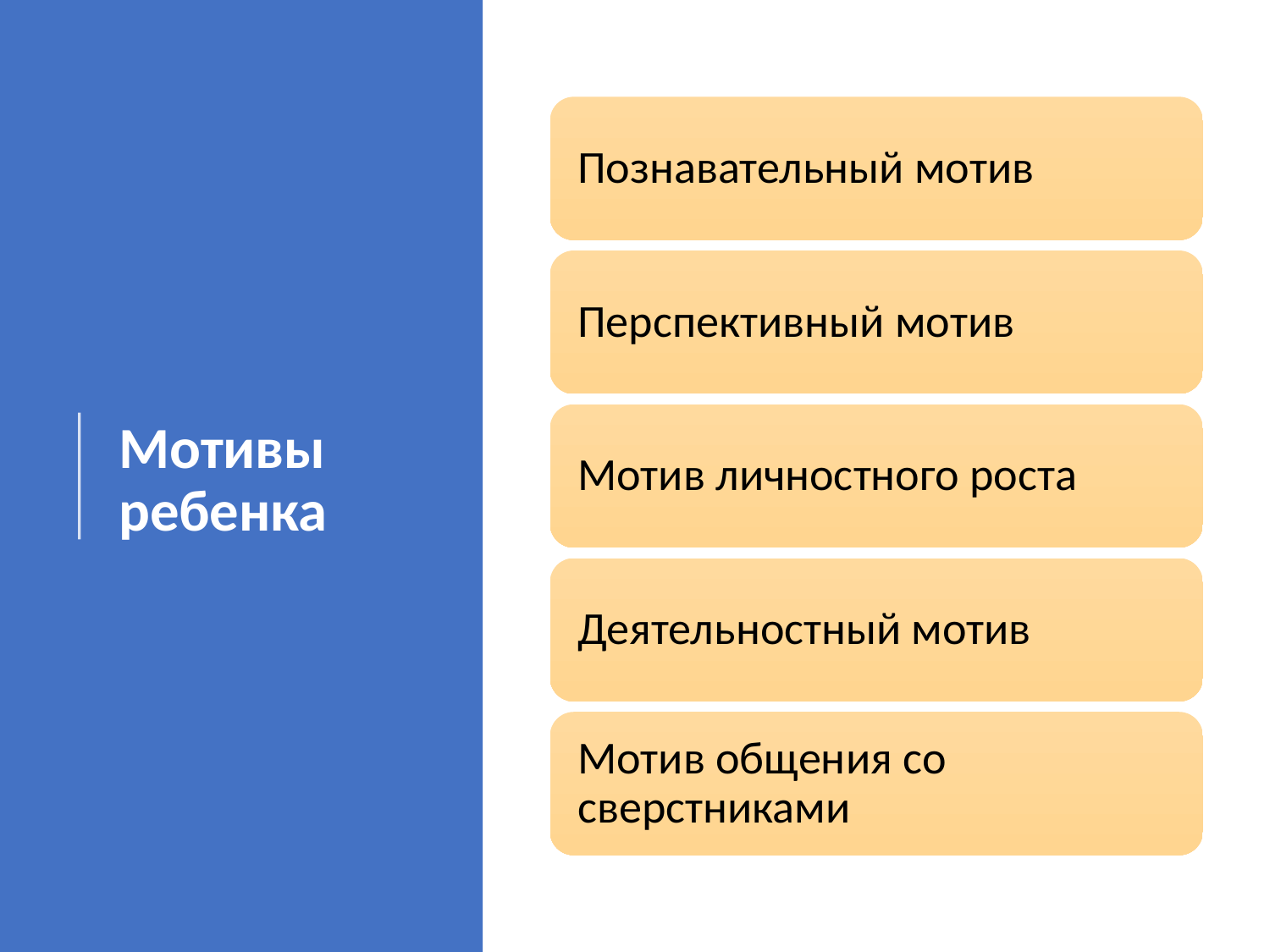

Познавательный мотив
Перспективный мотив
Мотив личностного роста
Деятельностный мотив
Мотив общения со сверстниками
# Мотивы ребенка